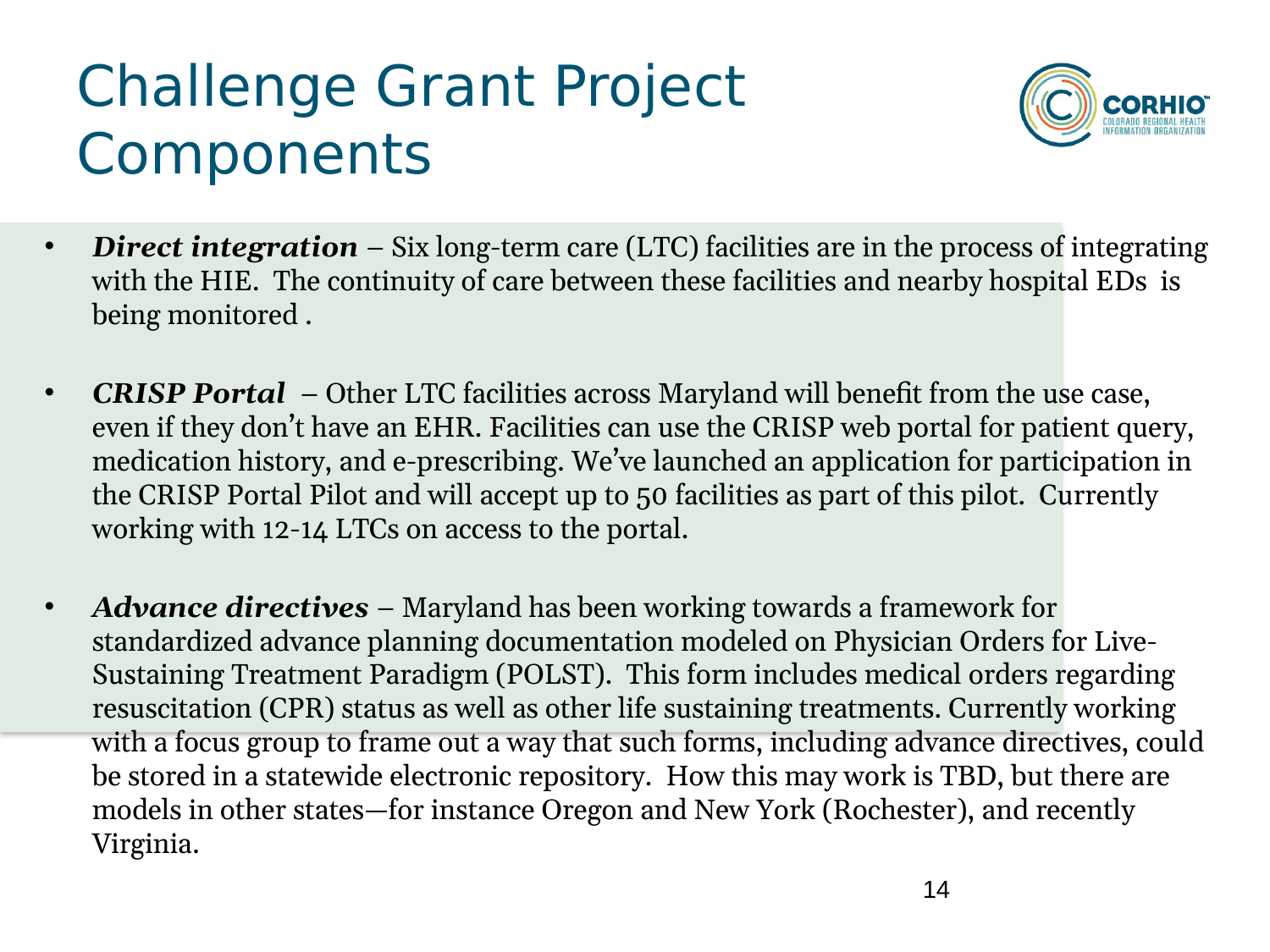

# Challenge Grant Project Components
Direct integration – Six long-term care (LTC) facilities are in the process of integrating with the HIE.  The continuity of care between these facilities and nearby hospital EDs  is being monitored .

CRISP Portal  – Other LTC facilities across Maryland will benefit from the use case, even if they don’t have an EHR. Facilities can use the CRISP web portal for patient query, medication history, and e-prescribing. We’ve launched an application for participation in the CRISP Portal Pilot and will accept up to 50 facilities as part of this pilot.  Currently working with 12-14 LTCs on access to the portal.

Advance directives – Maryland has been working towards a framework for standardized advance planning documentation modeled on Physician Orders for Live-Sustaining Treatment Paradigm (POLST).  This form includes medical orders regarding resuscitation (CPR) status as well as other life sustaining treatments. Currently working with a focus group to frame out a way that such forms, including advance directives, could be stored in a statewide electronic repository.  How this may work is TBD, but there are models in other states—for instance Oregon and New York (Rochester), and recently Virginia.

14